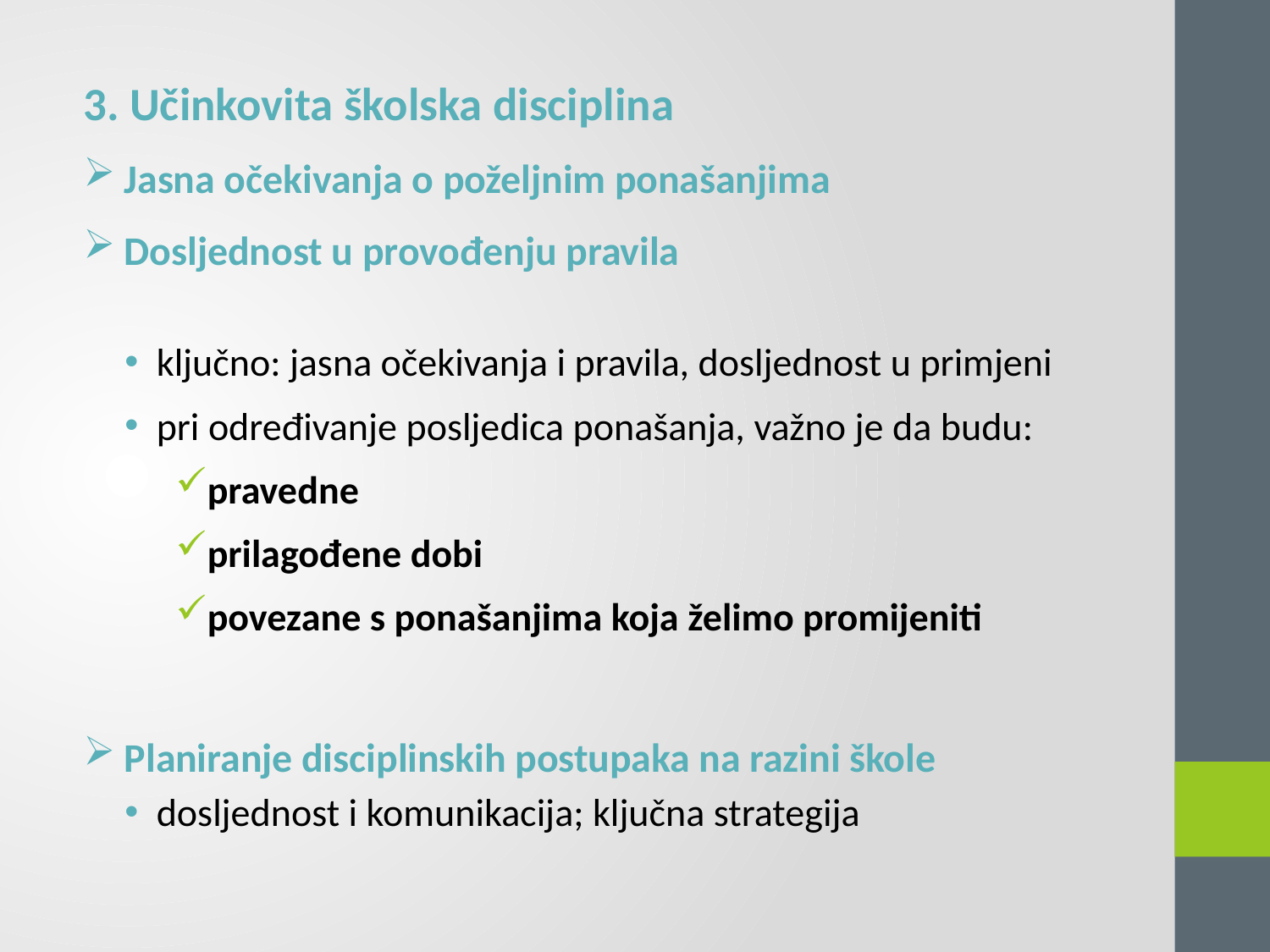

3. Učinkovita školska disciplina
 Jasna očekivanja o poželjnim ponašanjima
 Dosljednost u provođenju pravila

ključno: jasna očekivanja i pravila, dosljednost u primjeni
pri određivanje posljedica ponašanja, važno je da budu:
pravedne
prilagođene dobi
povezane s ponašanjima koja želimo promijeniti

 Planiranje disciplinskih postupaka na razini škole
dosljednost i komunikacija; ključna strategija